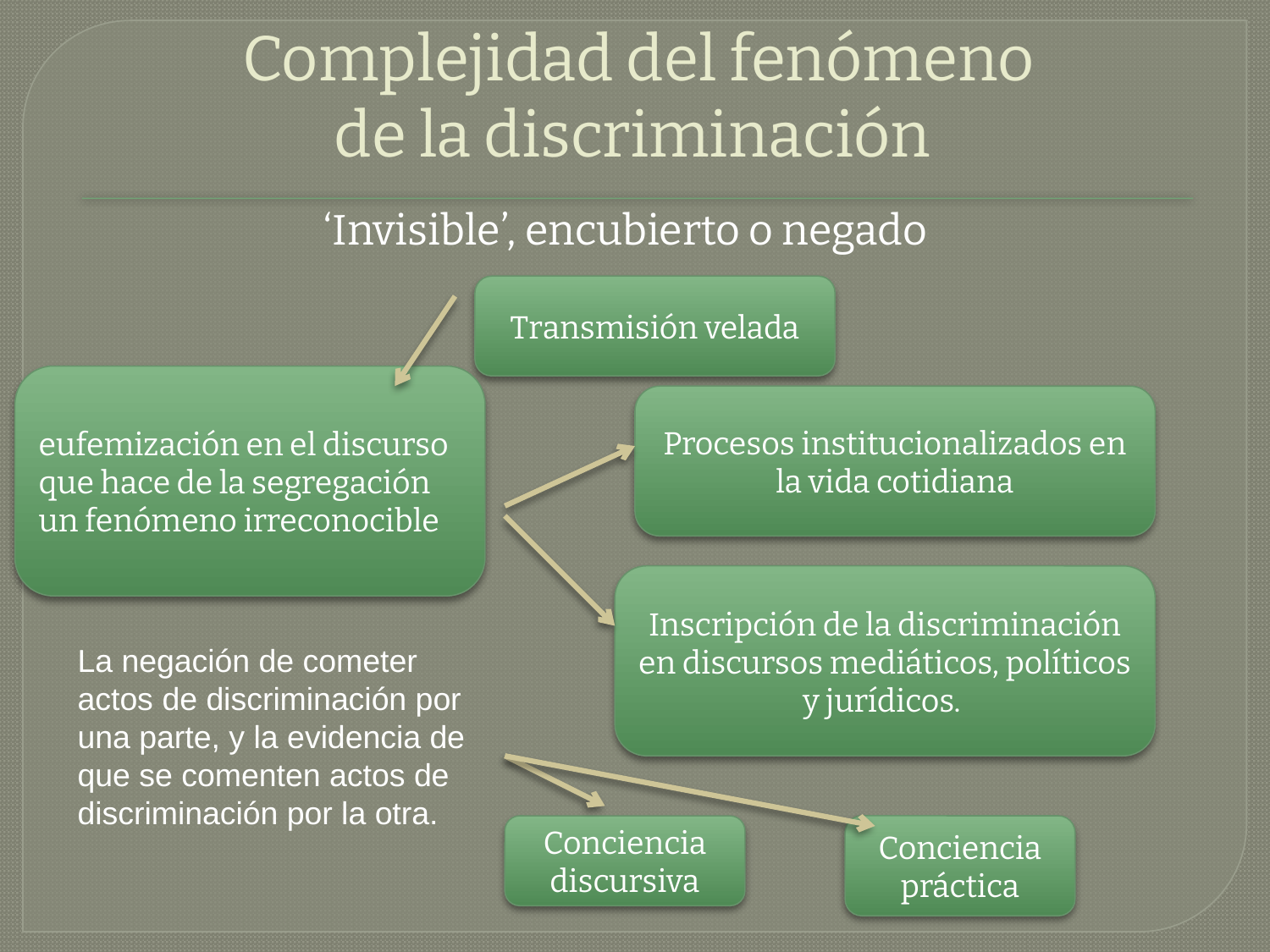

# Complejidad del fenómeno de la discriminación
‘Invisible’, encubierto o negado

Transmisión velada

eufemización en el discurso que hace de la segregación un fenómeno irreconocible
Procesos institucionalizados en la vida cotidiana
Inscripción de la discriminación en discursos mediáticos, políticos y jurídicos.
La negación de cometer actos de discriminación por una parte, y la evidencia de que se comenten actos de discriminación por la otra.

Conciencia discursiva
Conciencia práctica